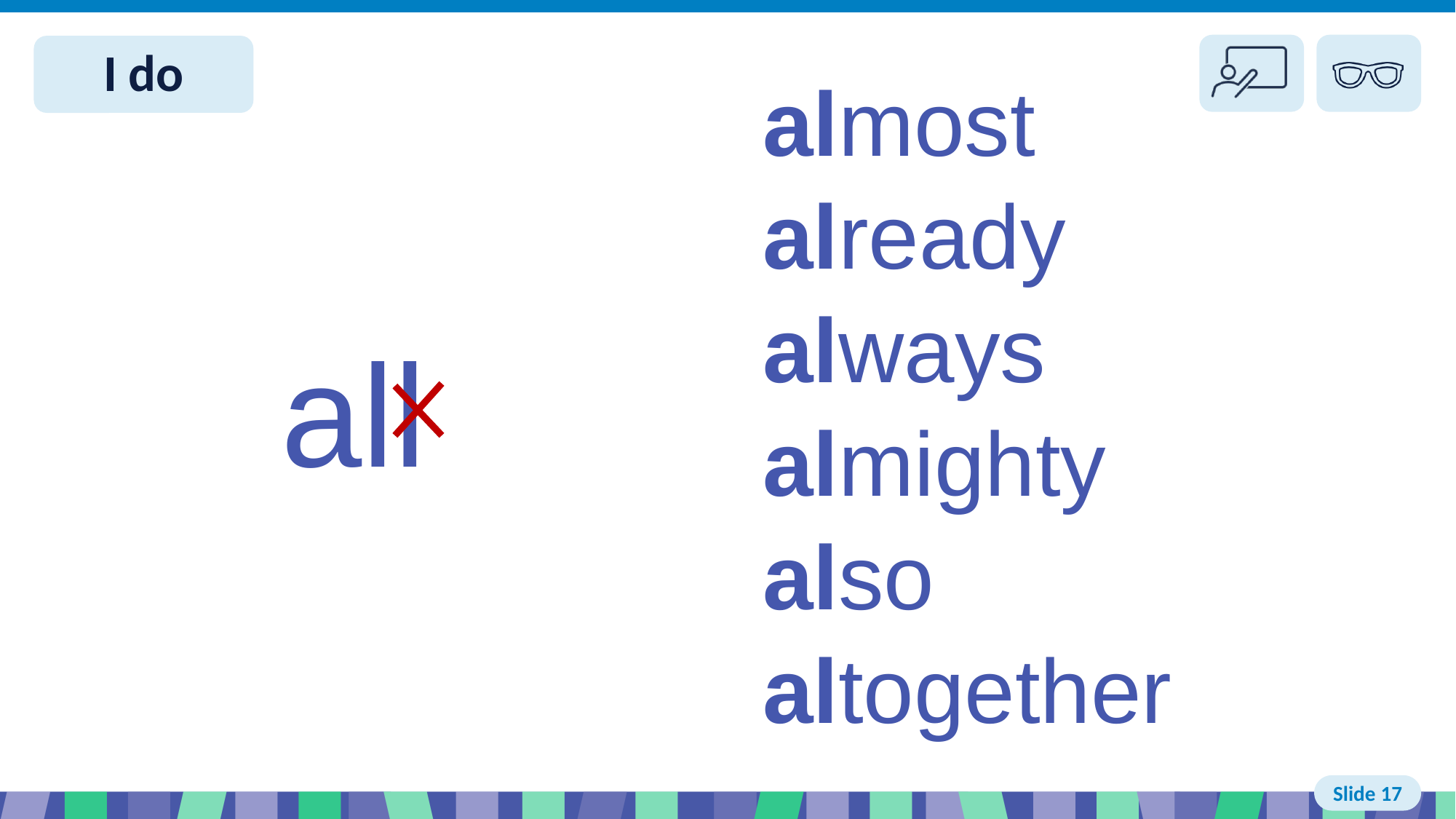

Slide 17 I do
almost
already
always
almighty
also
altogether

all